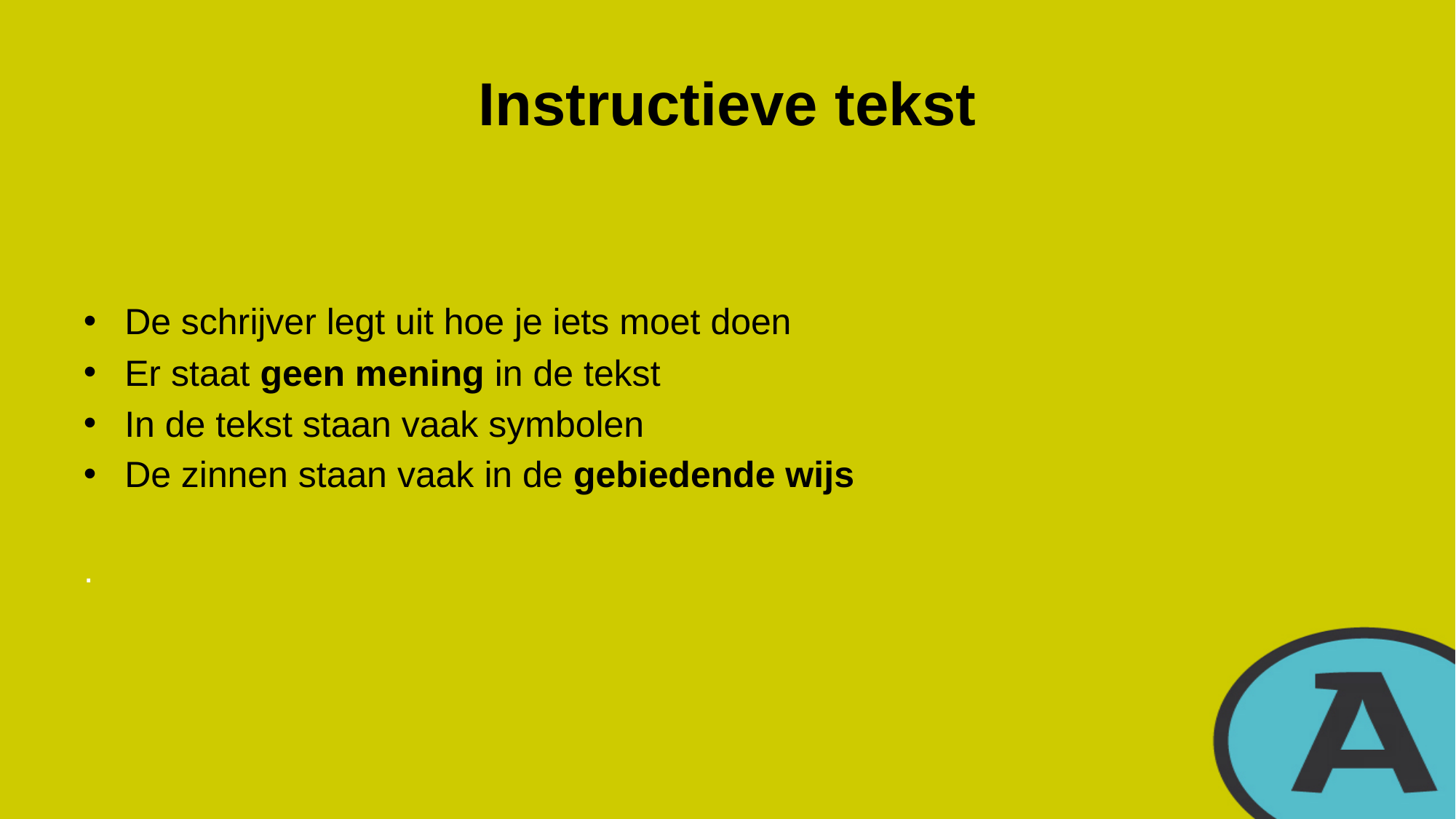

# Instructieve tekst

De schrijver legt uit hoe je iets moet doen
Er staat geen mening in de tekst
In de tekst staan vaak symbolen
De zinnen staan vaak in de gebiedende wijs
.